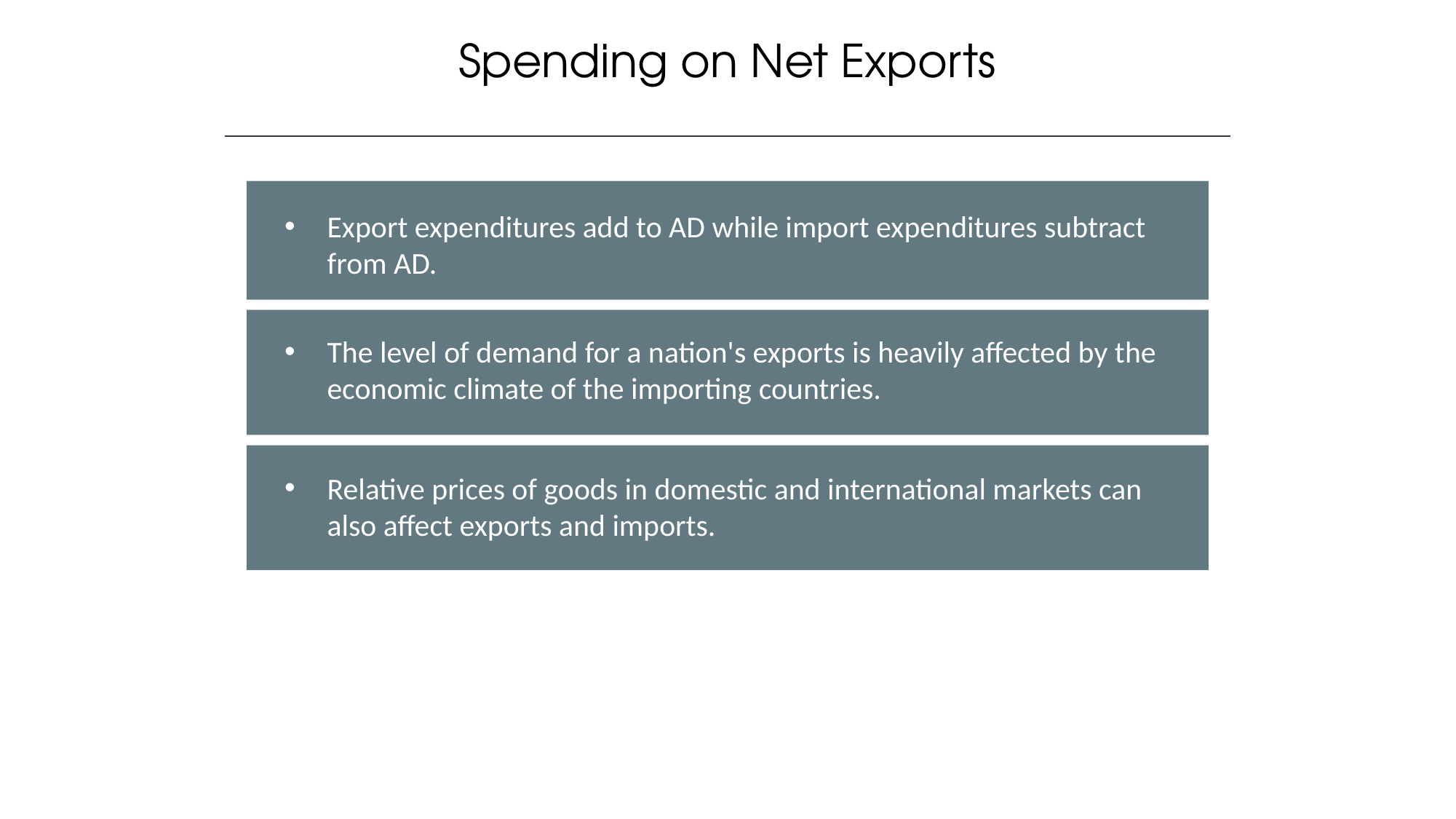

Spending on Net Exports
HAWKES LEARNING

Export expenditures add to AD while import expenditures subtract from AD.

The level of demand for a nation's exports is heavily affected by the economic climate of the importing countries.

Relative prices of goods in domestic and international markets can also affect exports and imports.
The CPI is subject to two types of bias: substitution bias and quality/new goods bias.